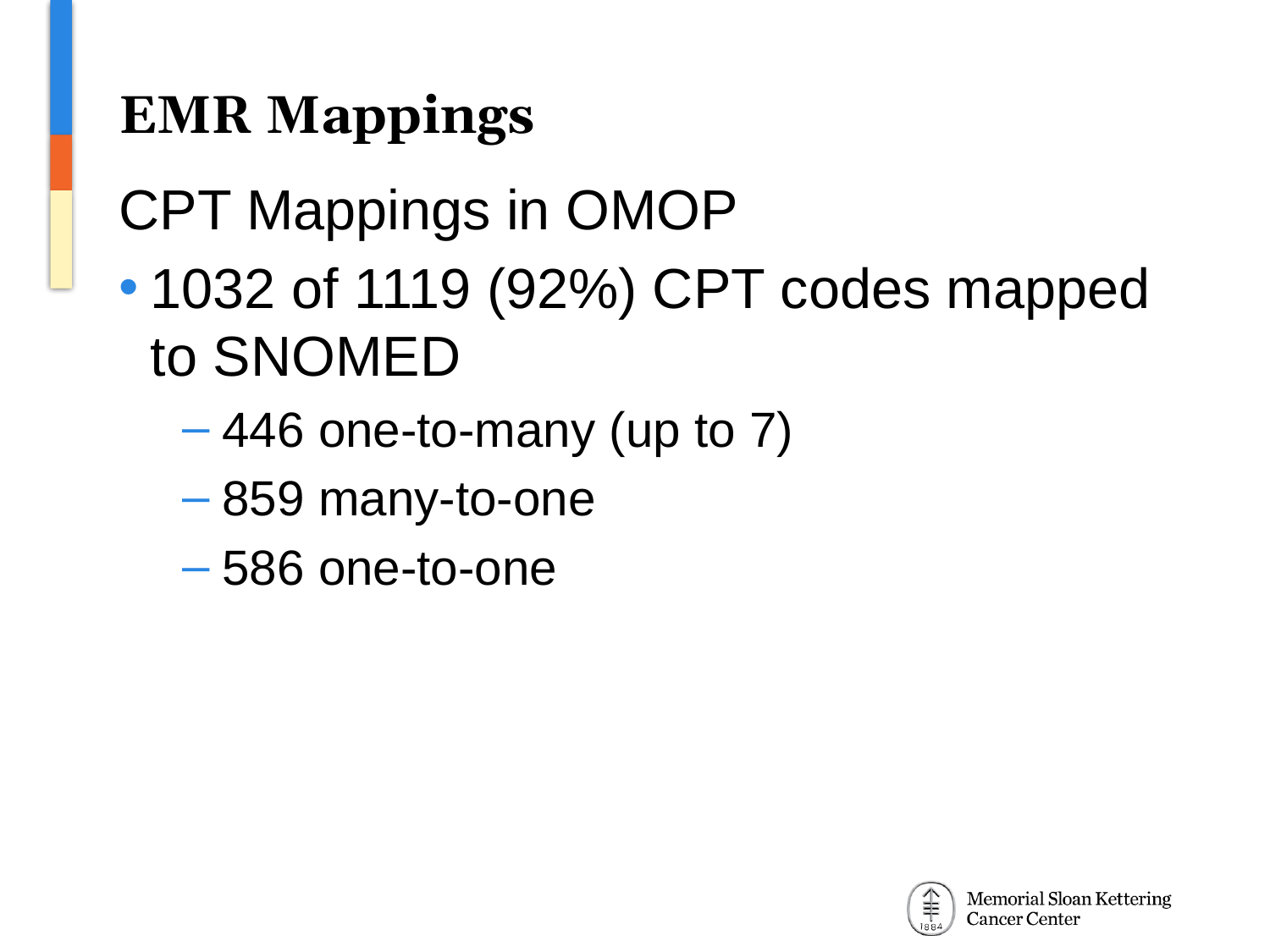

# EMR Mappings
CPT Mappings in OMOP
1032 of 1119 (92%) CPT codes mapped to SNOMED
446 one-to-many (up to 7)
859 many-to-one
586 one-to-one